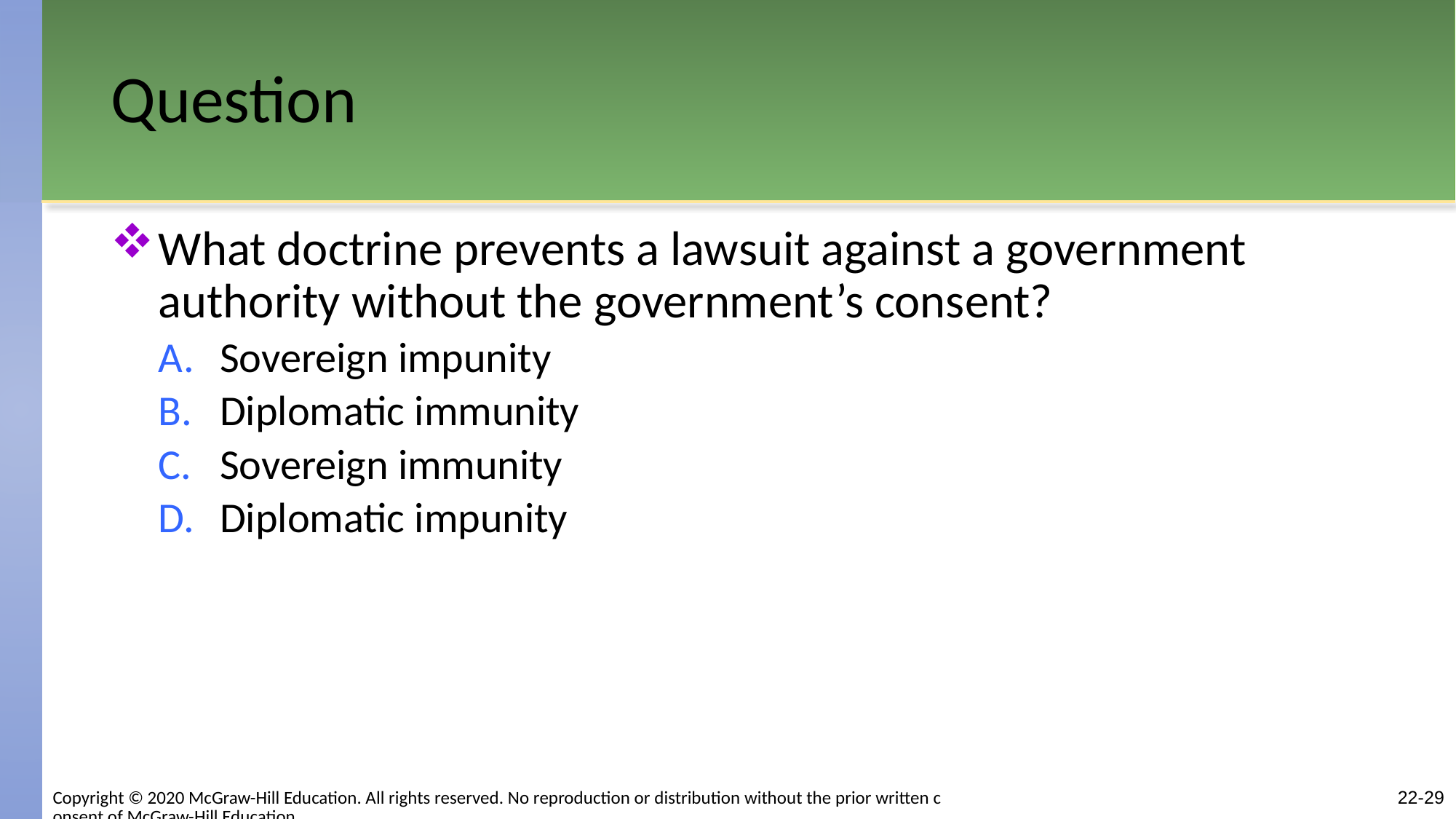

# Question
What doctrine prevents a lawsuit against a government authority without the government’s consent?
Sovereign impunity
Diplomatic immunity
Sovereign immunity
Diplomatic impunity
22-29
Copyright © 2020 McGraw-Hill Education. All rights reserved. No reproduction or distribution without the prior written consent of McGraw-Hill Education.